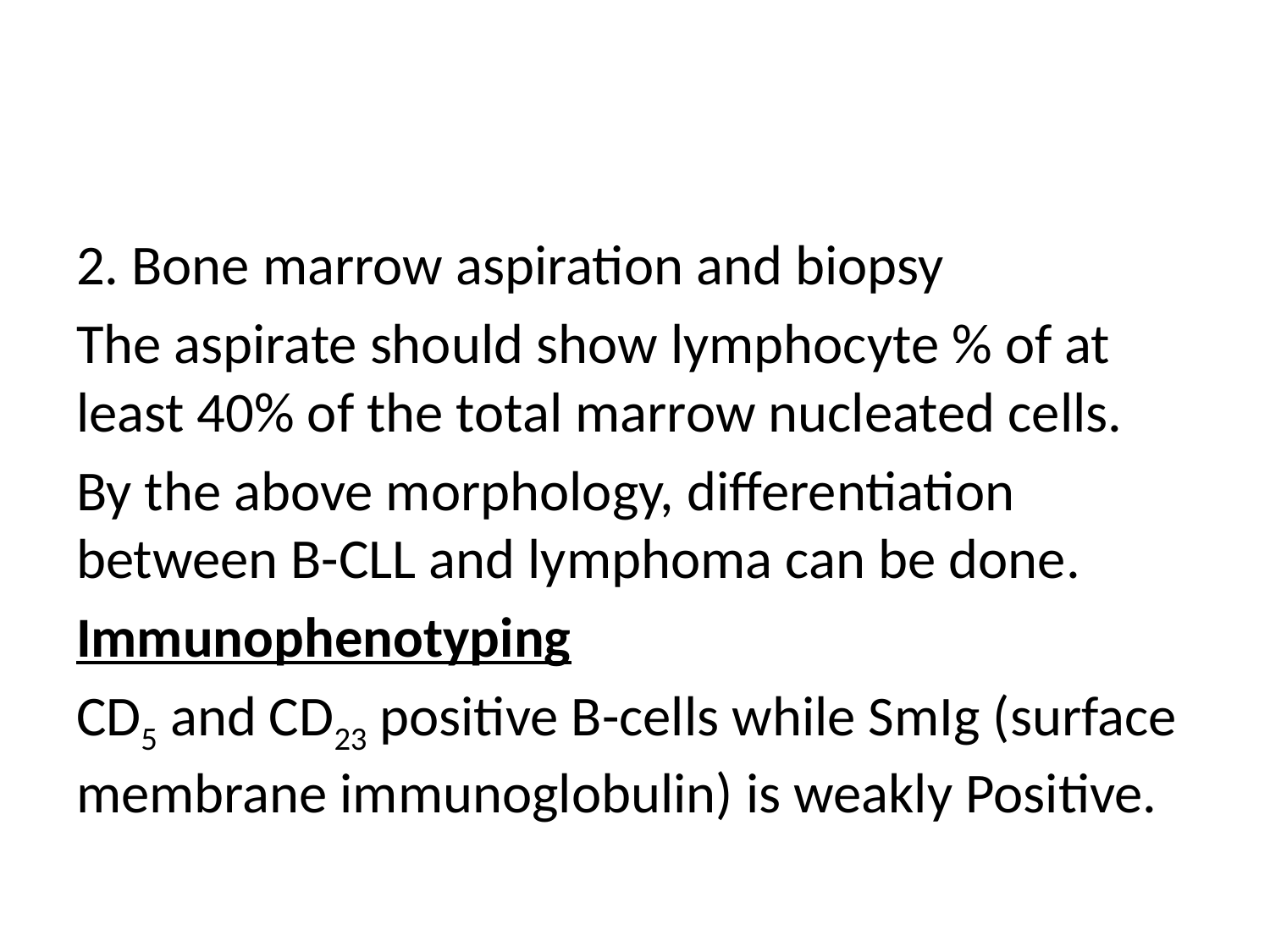

#
2. Bone marrow aspiration and biopsy
The aspirate should show lymphocyte % of at least 40% of the total marrow nucleated cells.
By the above morphology, differentiation between B-CLL and lymphoma can be done.
Immunophenotyping
CD5 and CD23 positive B-cells while SmIg (surface membrane immunoglobulin) is weakly Positive.